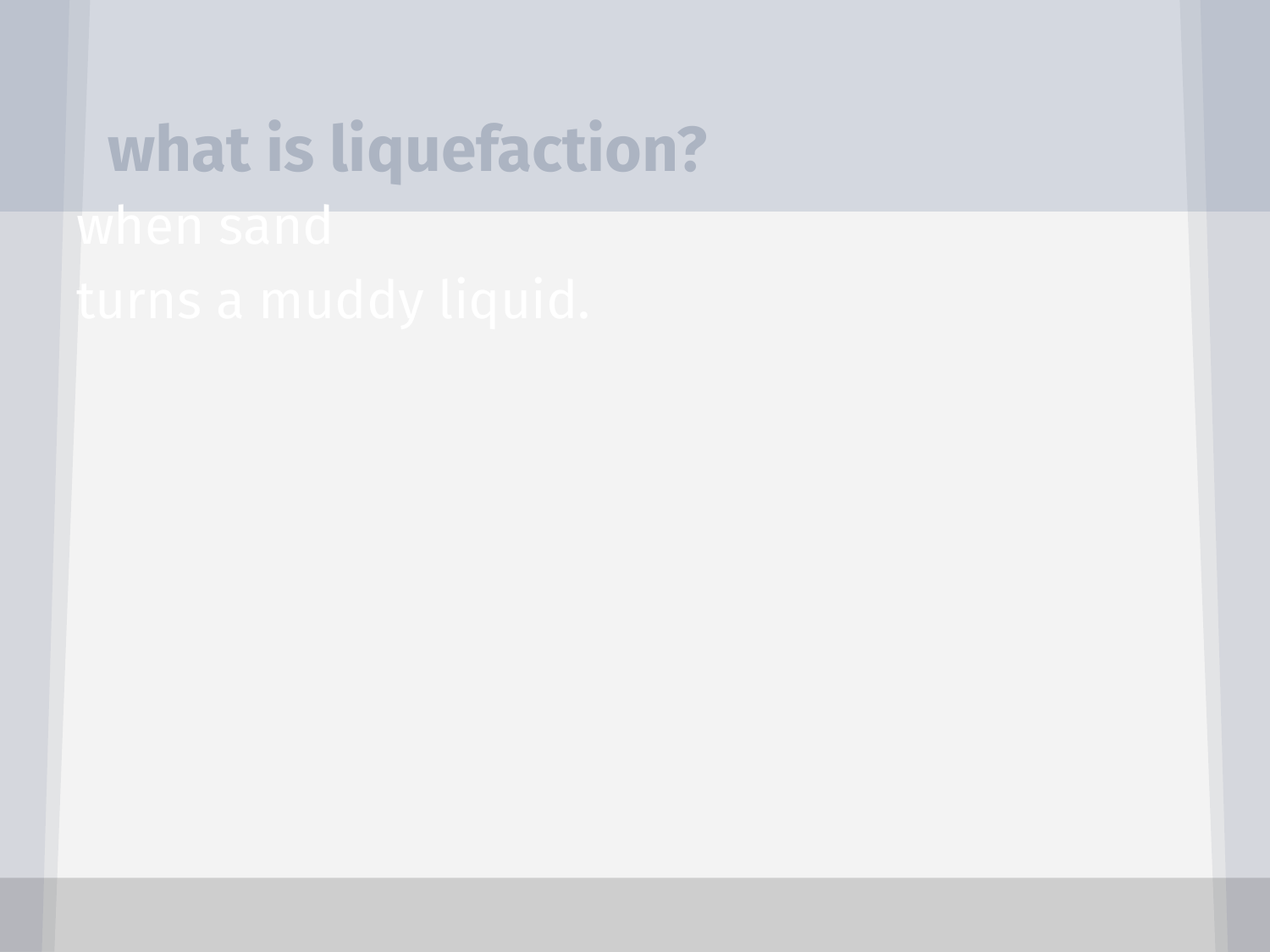

# what is liquefaction?
when sand
turns a muddy liquid.